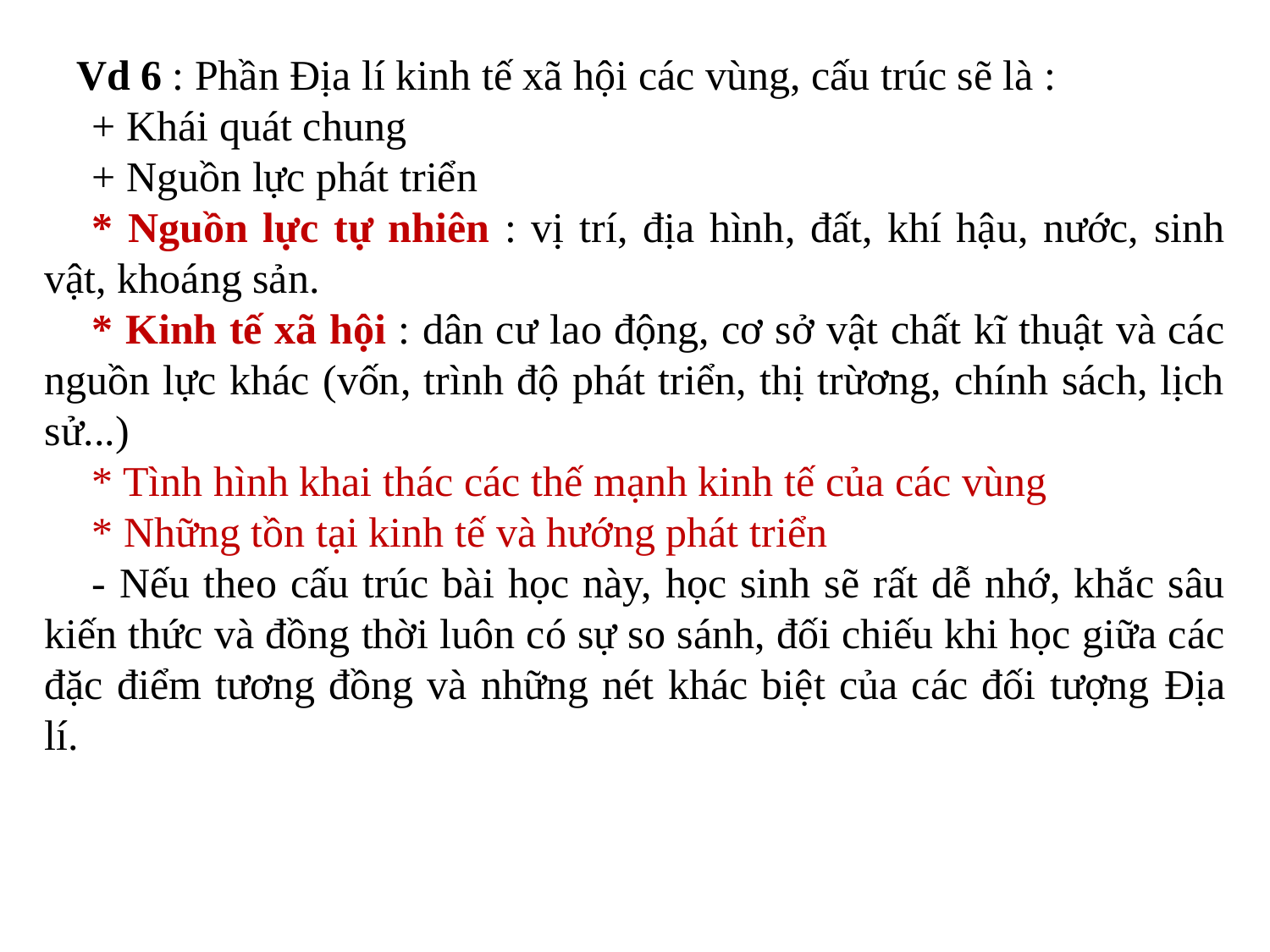

Vd 6 : Phần Địa lí kinh tế xã hội các vùng, cấu trúc sẽ là :
+ Khái quát chung
+ Nguồn lực phát triển
* Nguồn lực tự nhiên : vị trí, địa hình, đất, khí hậu, nước, sinh vật, khoáng sản.
* Kinh tế xã hội : dân cư lao động, cơ sở vật chất kĩ thuật và các nguồn lực khác (vốn, trình độ phát triển, thị trừơng, chính sách, lịch sử...)
* Tình hình khai thác các thế mạnh kinh tế của các vùng
* Những tồn tại kinh tế và hướng phát triển
- Nếu theo cấu trúc bài học này, học sinh sẽ rất dễ nhớ, khắc sâu kiến thức và đồng thời luôn có sự so sánh, đối chiếu khi học giữa các đặc điểm tương đồng và những nét khác biệt của các đối tượng Địa lí.